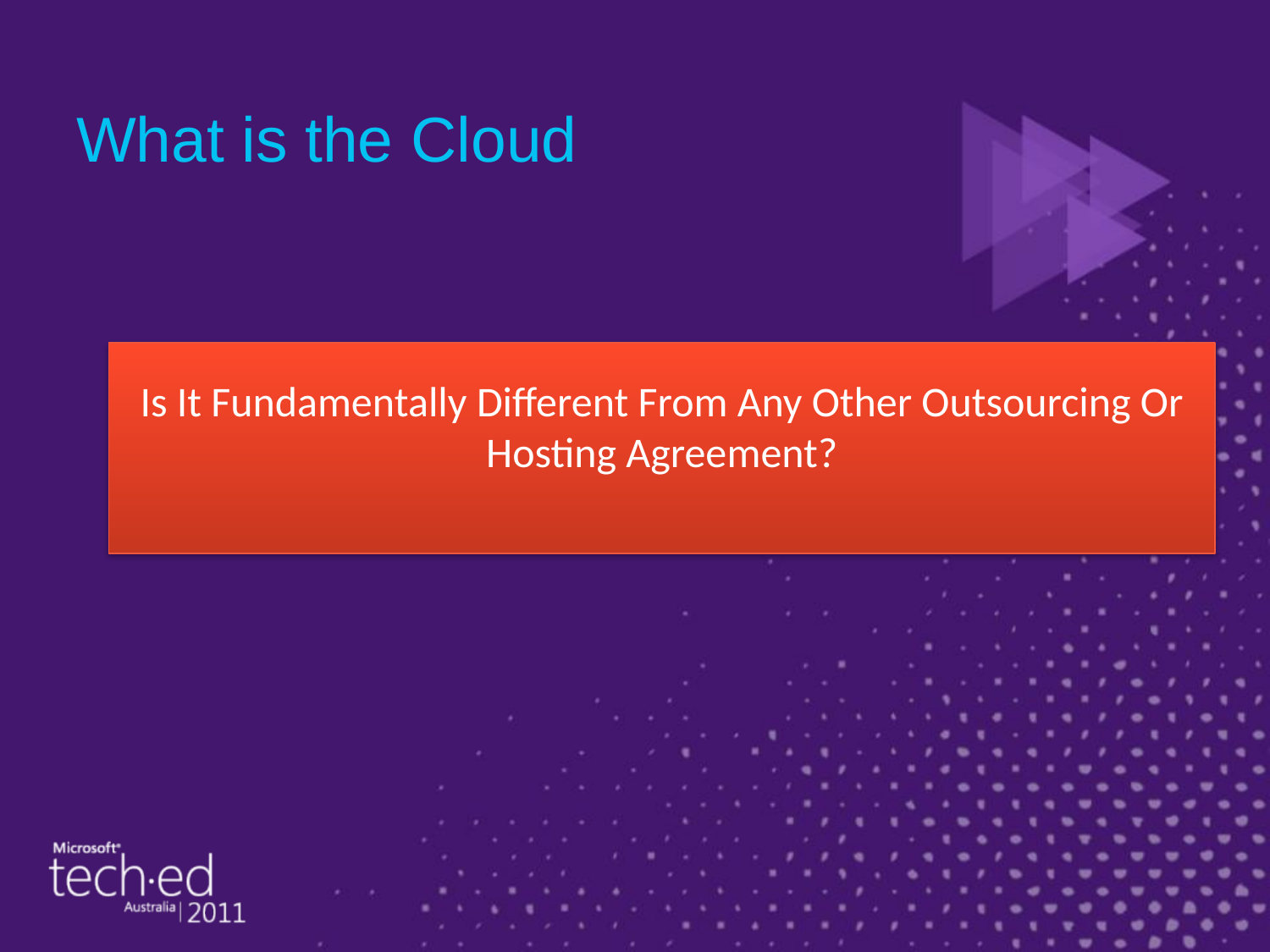

# What is the Cloud

Is It Fundamentally Different From Any Other Outsourcing Or Hosting Agreement?